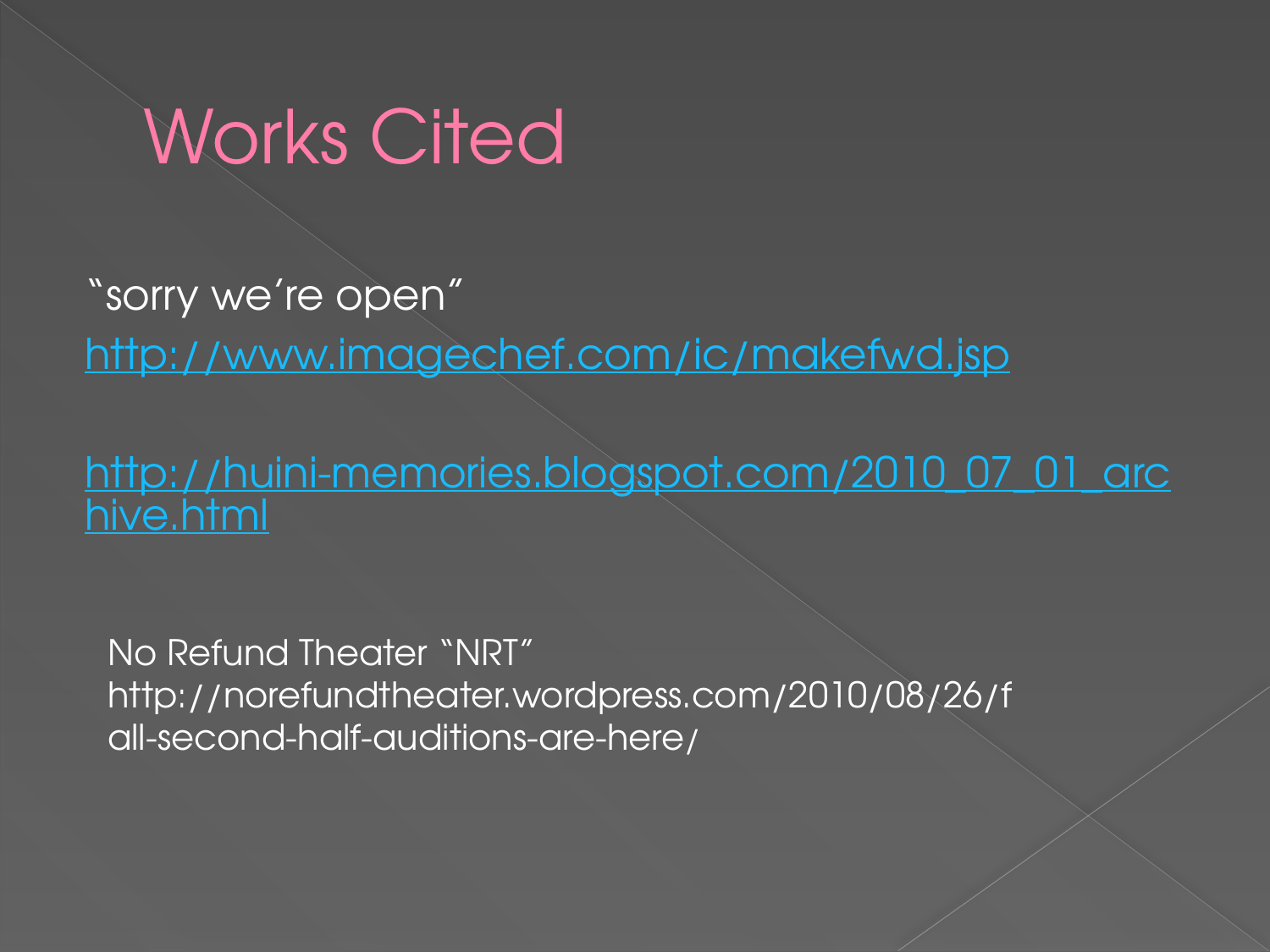

# Works Cited
“sorry we’re open”
http://www.imagechef.com/ic/makefwd.jsp

http://huini-memories.blogspot.com/2010_07_01_archive.html

No Refund Theater “NRT”  http://norefundtheater.wordpress.com/2010/08/26/fall-second-half-auditions-are-here/